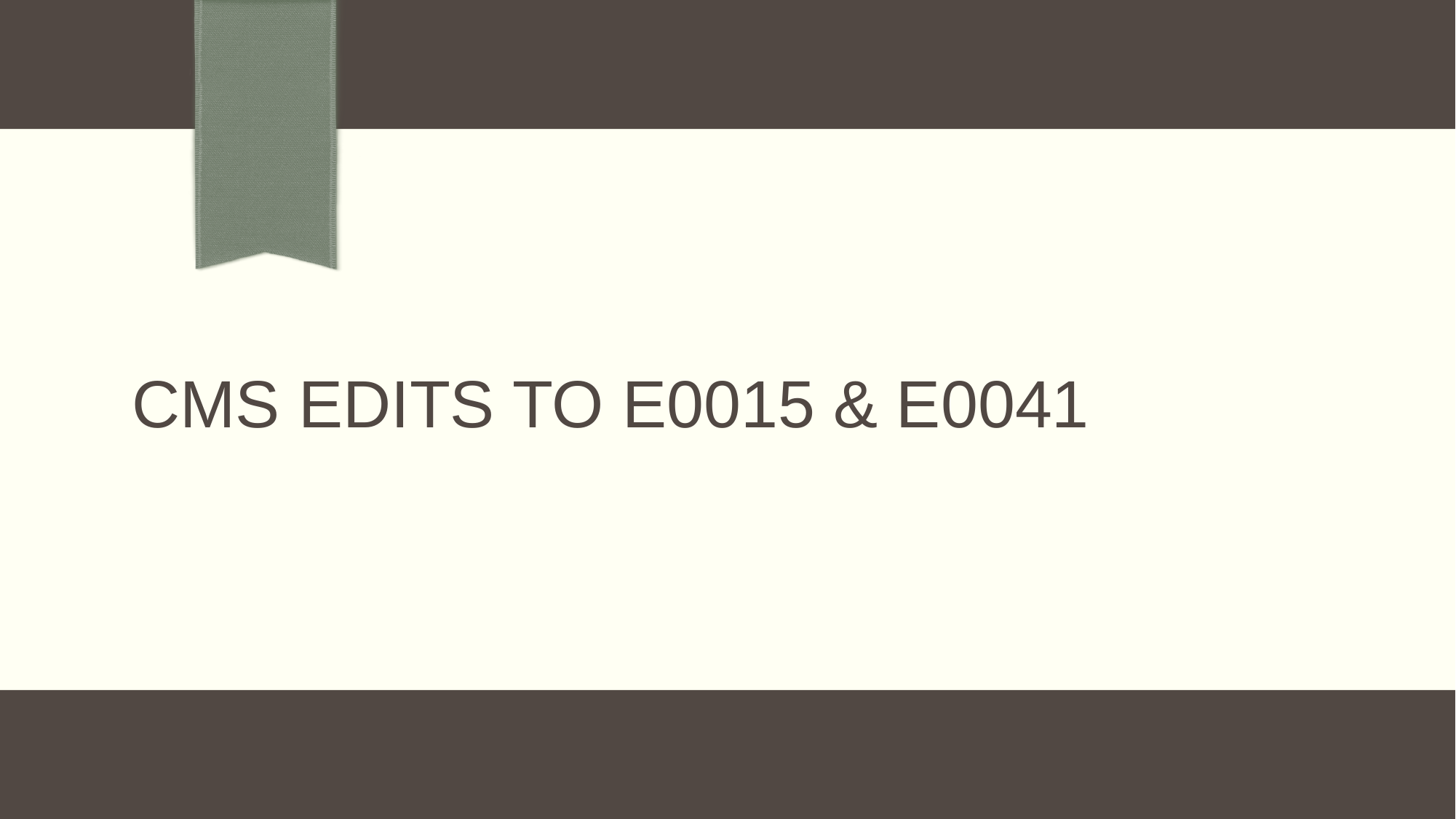

# CMS EDITS TO E0015 & E0041